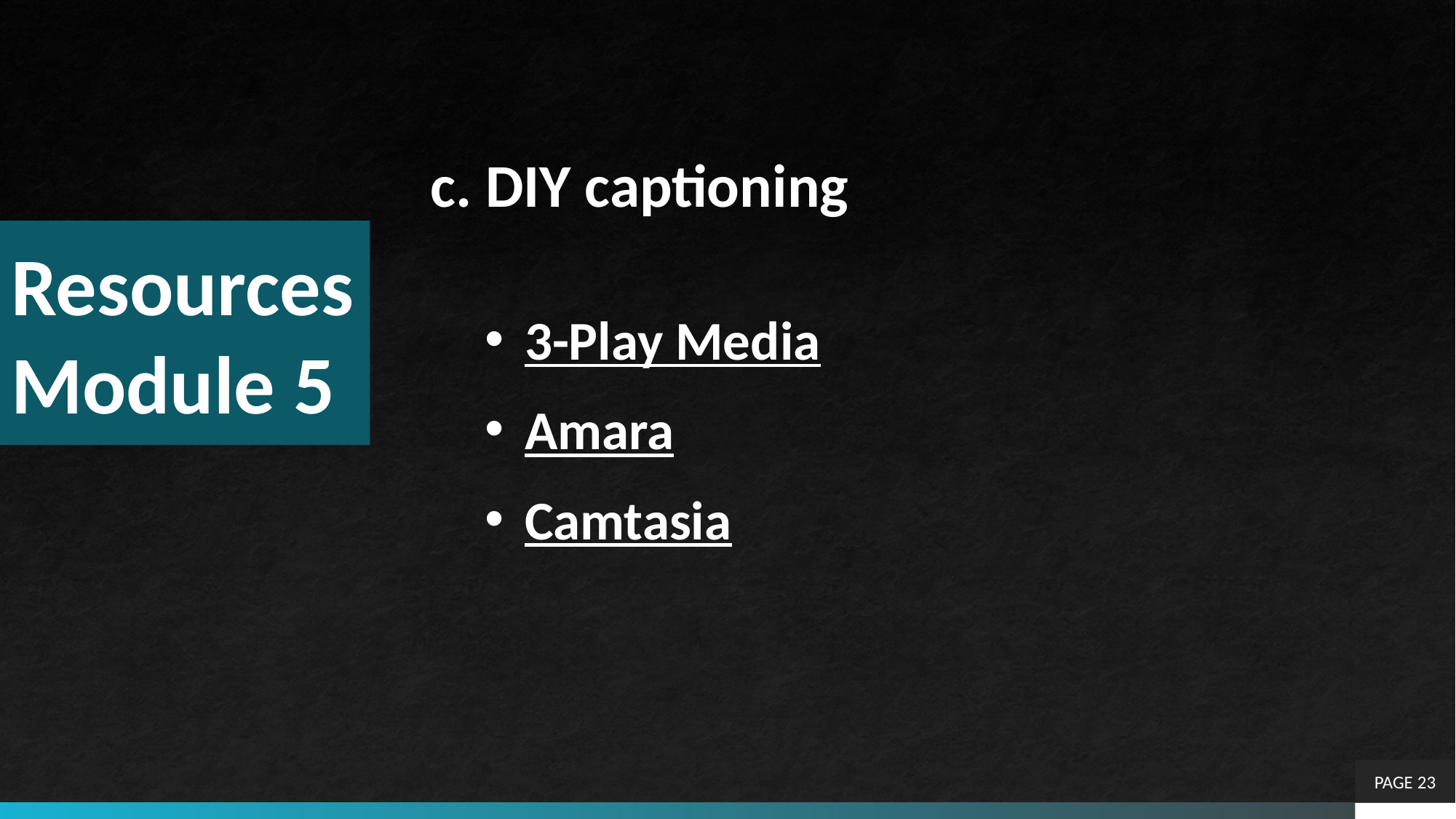

c. DIY captioning

 3-Play Media
 Amara
 Camtasia
# Resources Module 5
PAGE 23